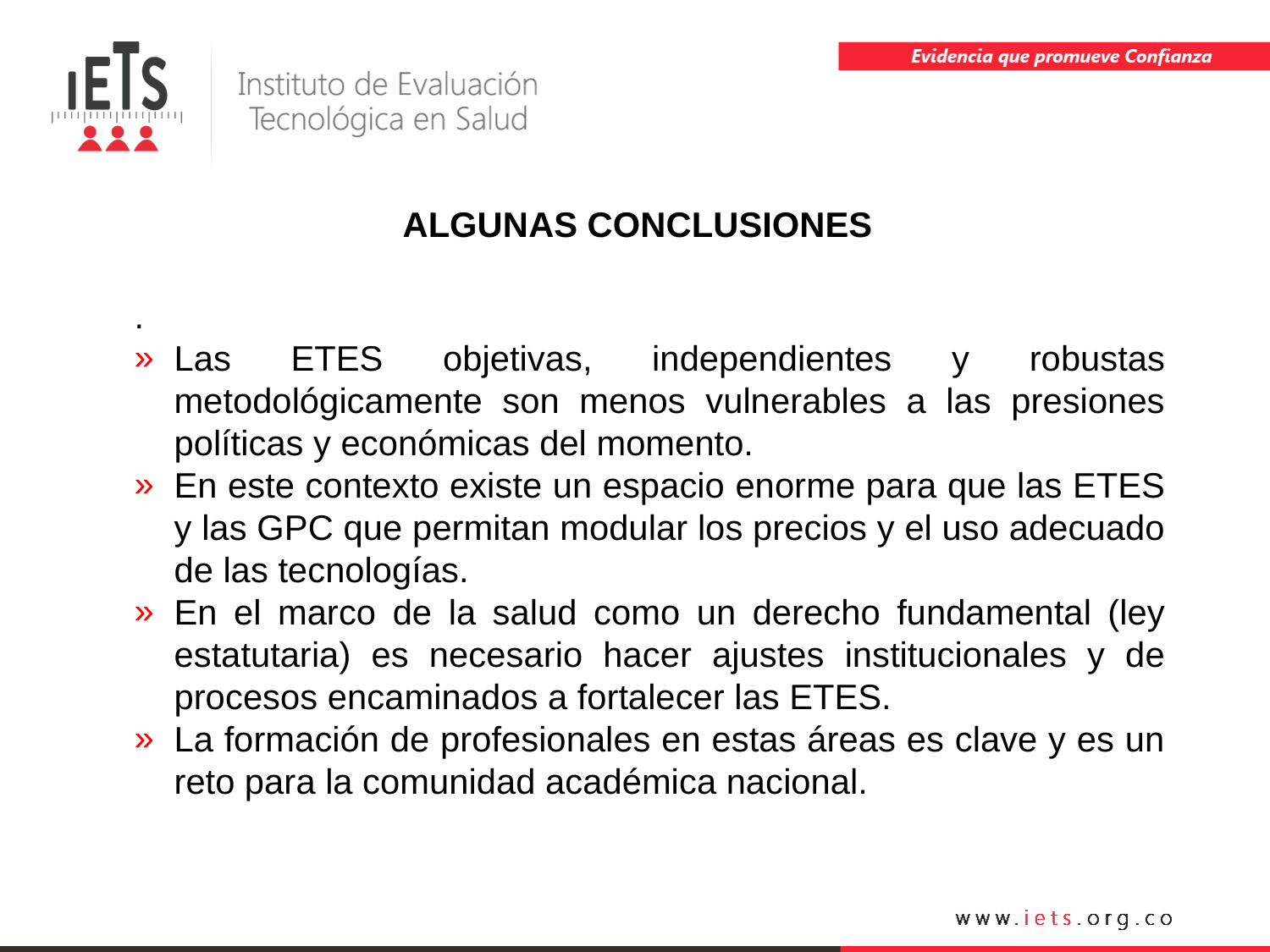

ALGUNAS CONCLUSIONES
.
Las ETES objetivas, independientes y robustas metodológicamente son menos vulnerables a las presiones políticas y económicas del momento.
En este contexto existe un espacio enorme para que las ETES y las GPC que permitan modular los precios y el uso adecuado de las tecnologías.
En el marco de la salud como un derecho fundamental (ley estatutaria) es necesario hacer ajustes institucionales y de procesos encaminados a fortalecer las ETES.
La formación de profesionales en estas áreas es clave y es un reto para la comunidad académica nacional.